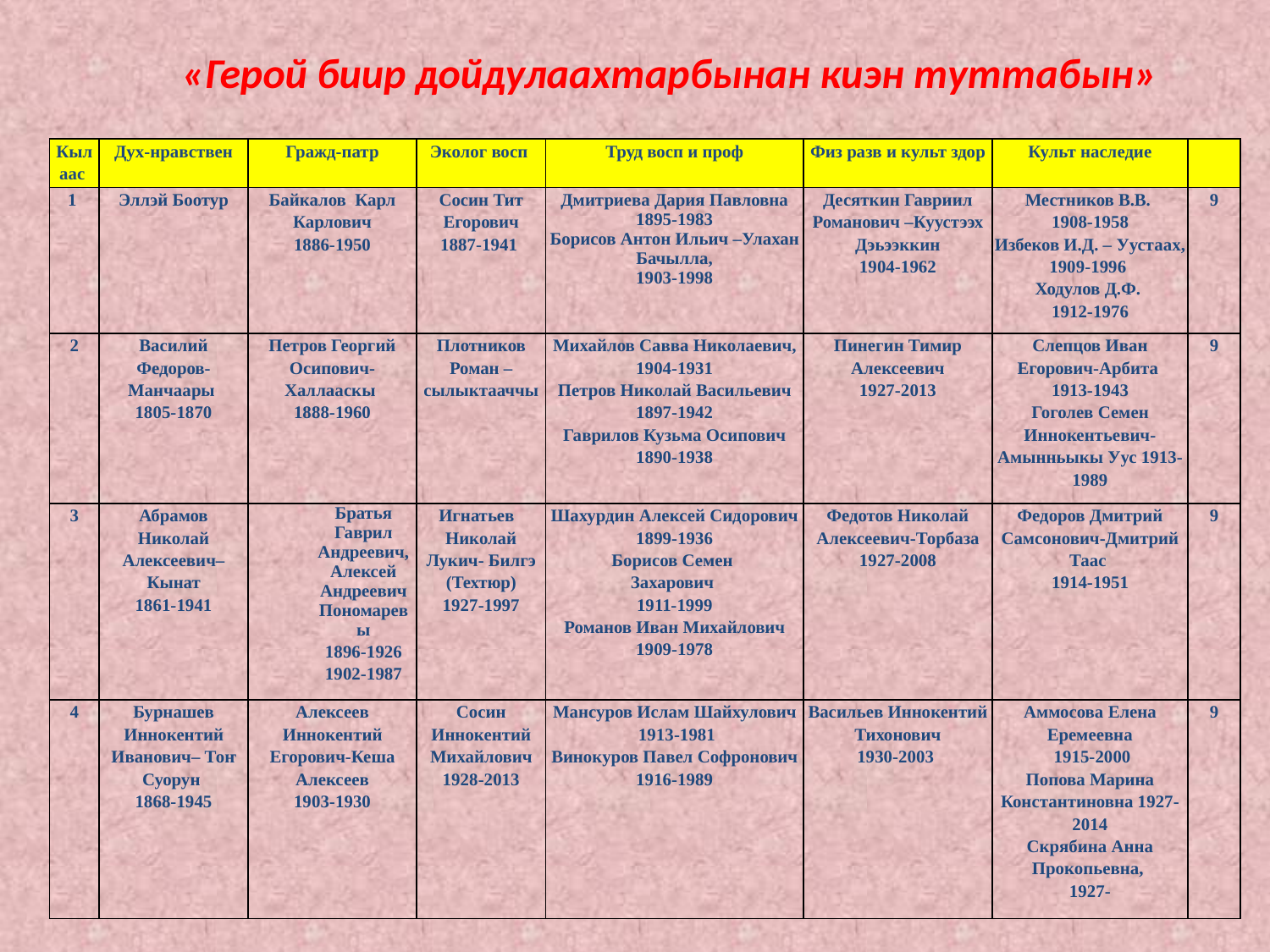

«Герой биир дойдулаахтарбынан киэн туттабын»
| Кылаас | Дух-нравствен | Гражд-патр | Эколог восп | Труд восп и проф | Физ разв и культ здор | Культ наследие |  |
| --- | --- | --- | --- | --- | --- | --- | --- |
| 1 | Эллэй Боотур | Байкалов Карл Карлович 1886-1950 | Сосин Тит Егорович 1887-1941 | Дмитриева Дария Павловна 1895-1983 Борисов Антон Ильич –Улахан Бачылла, 1903-1998 | Десяткин Гавриил Романович –Куустээх Дэьээккин 1904-1962 | Местников В.В. 1908-1958 Избеков И.Д. – Уустаах, 1909-1996 Ходулов Д.Ф. 1912-1976 | 9 |
| 2 | Василий Федоров-Манчаары 1805-1870 | Петров Георгий Осипович- Халлааскы 1888-1960 | Плотников Роман – сылыктааччы | Михайлов Савва Николаевич, 1904-1931 Петров Николай Васильевич 1897-1942 Гаврилов Кузьма Осипович 1890-1938 | Пинегин Тимир Алексеевич 1927-2013 | Слепцов Иван Егорович-Арбита 1913-1943 Гоголев Семен Иннокентьевич-Амынньыкы Уус 1913-1989 | 9 |
| 3 | Абрамов Николай Алексеевич– Кынат 1861-1941 | Братья Гаврил Андреевич, Алексей Андреевич Пономаревы 1896-1926 1902-1987 | Игнатьев Николай Лукич- Билгэ (Техтюр) 1927-1997 | Шахурдин Алексей Сидорович 1899-1936 Борисов Семен Захарович 1911-1999 Романов Иван Михайлович 1909-1978 | Федотов Николай Алексеевич-Торбаза 1927-2008 | Федоров Дмитрий Самсонович-Дмитрий Таас 1914-1951 | 9 |
| 4 | Бурнашев Иннокентий Иванович– Тоҥ Суорун 1868-1945 | Алексеев Иннокентий Егорович-Кеша Алексеев 1903-1930 | Сосин Иннокентий Михайлович 1928-2013 | Мансуров Ислам Шайхулович 1913-1981 Винокуров Павел Софронович 1916-1989 | Васильев Иннокентий Тихонович 1930-2003 | Аммосова Елена Еремеевна 1915-2000 Попова Марина Константиновна 1927-2014 Скрябина Анна Прокопьевна, 1927- | 9 |